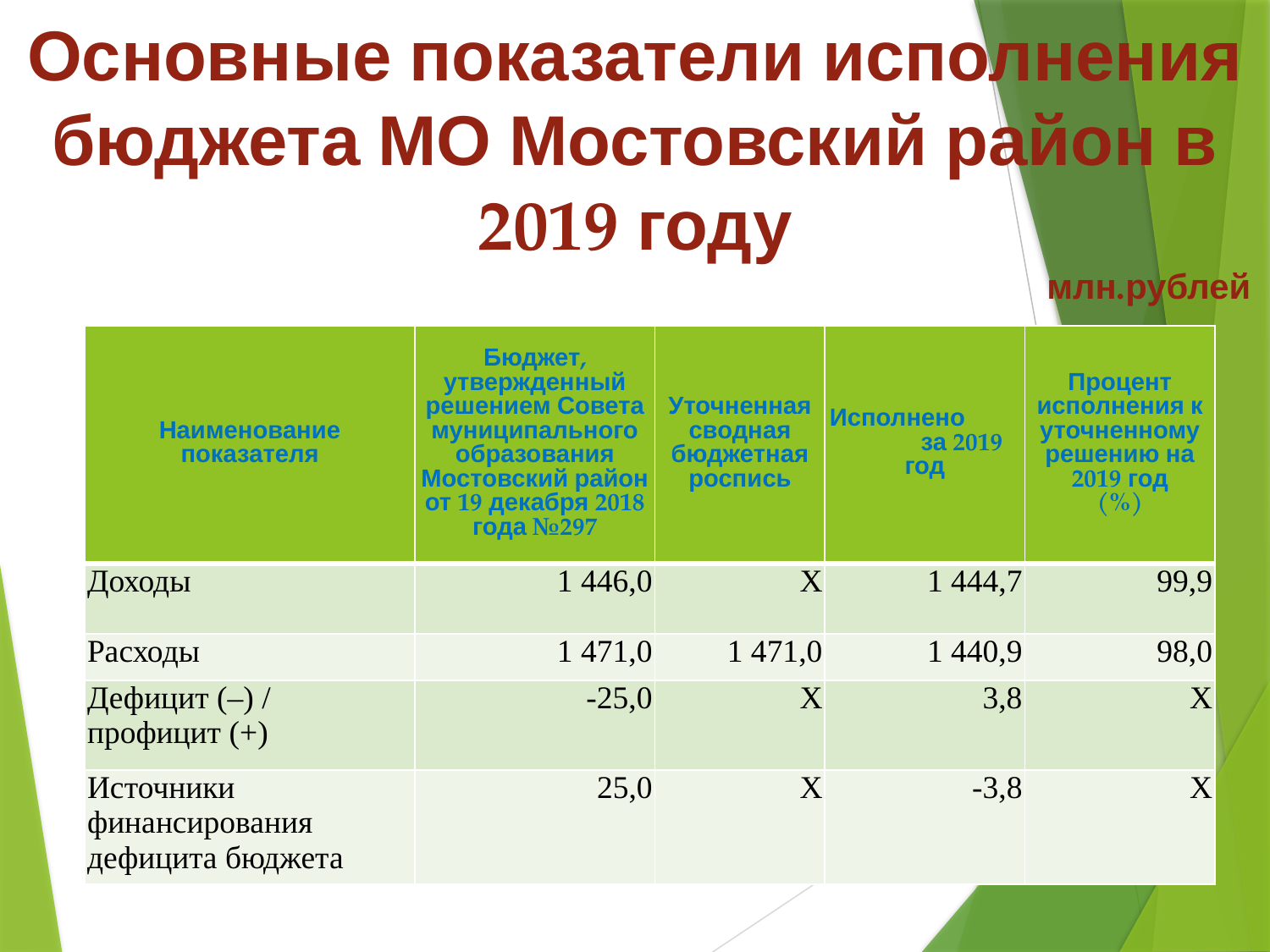

Основные показатели исполнения бюджета МО Мостовский район в 2019 году
млн.рублей
| Наименование показателя | Бюджет, утвержденный решением Совета муниципального образования Мостовский район от 19 декабря 2018 года №297 | Уточненная сводная бюджетная роспись | Исполнено за 2019 год | Процент исполнения к уточненному решению на 2019 год (%) |
| --- | --- | --- | --- | --- |
| Доходы | 1 446,0 | Х | 1 444,7 | 99,9 |
| Расходы | 1 471,0 | 1 471,0 | 1 440,9 | 98,0 |
| Дефицит (–) / профицит (+) | -25,0 | Х | 3,8 | Х |
| Источники финансирования дефицита бюджета | 25,0 | Х | -3,8 | Х |